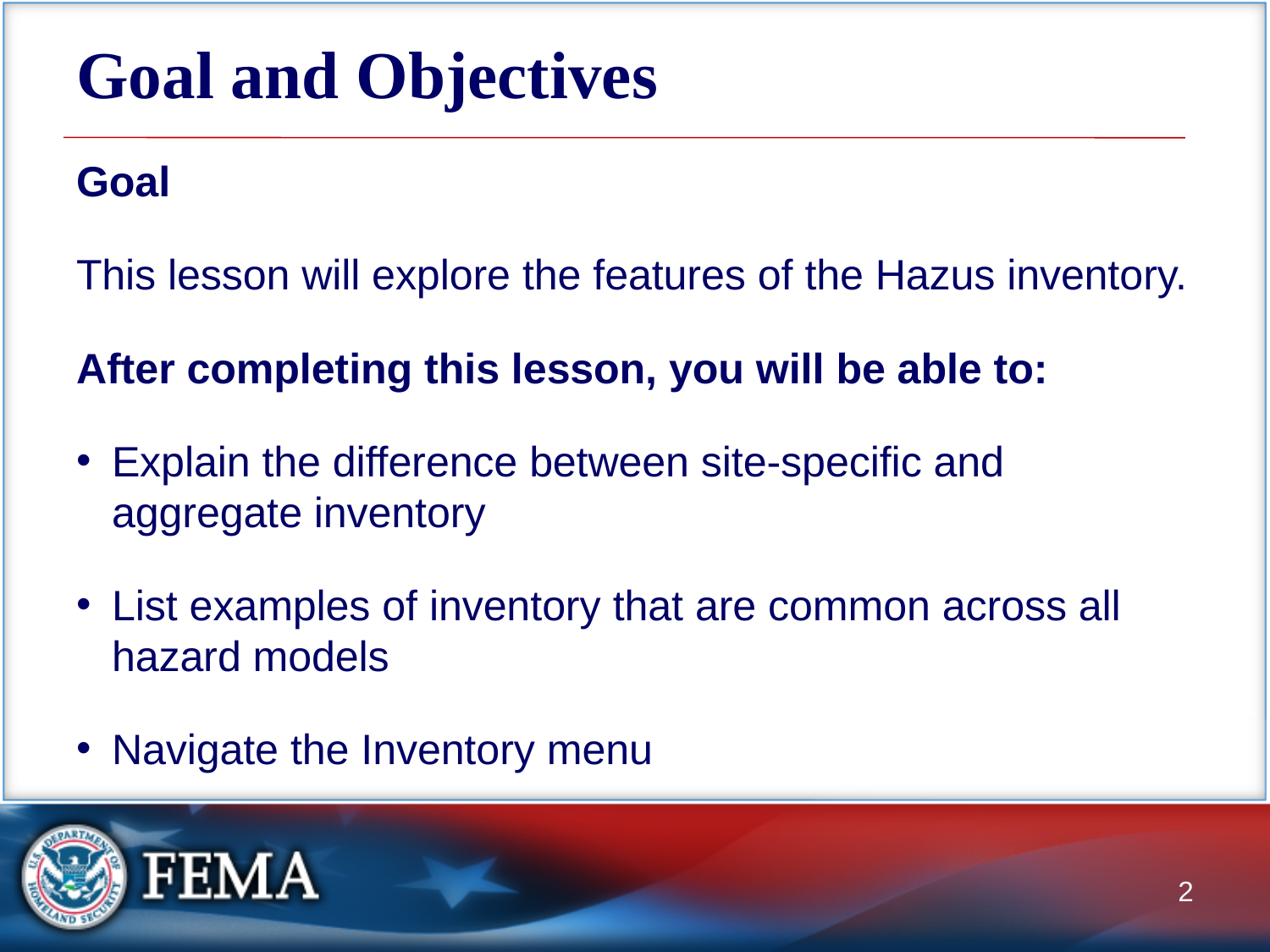

# Goal and Objectives
Goal
This lesson will explore the features of the Hazus inventory.
After completing this lesson, you will be able to:
Explain the difference between site-specific and aggregate inventory
List examples of inventory that are common across all hazard models
Navigate the Inventory menu
2